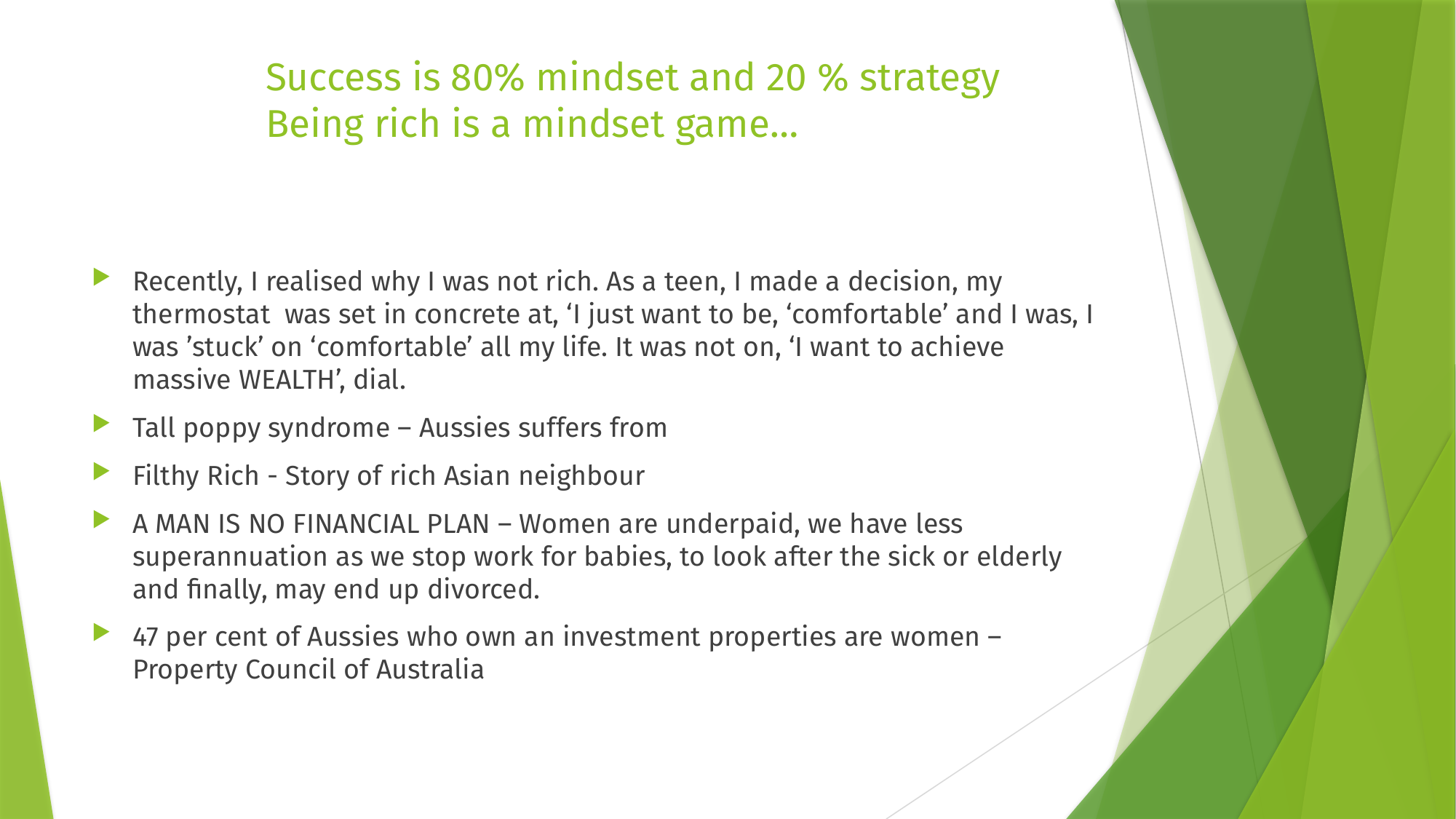

# Success is 80% mindset and 20 % strategy Being rich is a mindset game…
Recently, I realised why I was not rich. As a teen, I made a decision, my thermostat  was set in concrete at, ‘I just want to be, ‘comfortable’ and I was, I was ’stuck’ on ‘comfortable’ all my life. It was not on, ‘I want to achieve massive WEALTH’, dial.
Tall poppy syndrome – Aussies suffers from
Filthy Rich - Story of rich Asian neighbour
A MAN IS NO FINANCIAL PLAN – Women are underpaid, we have less superannuation as we stop work for babies, to look after the sick or elderly and finally, may end up divorced.
47 per cent of Aussies who own an investment properties are women – Property Council of Australia